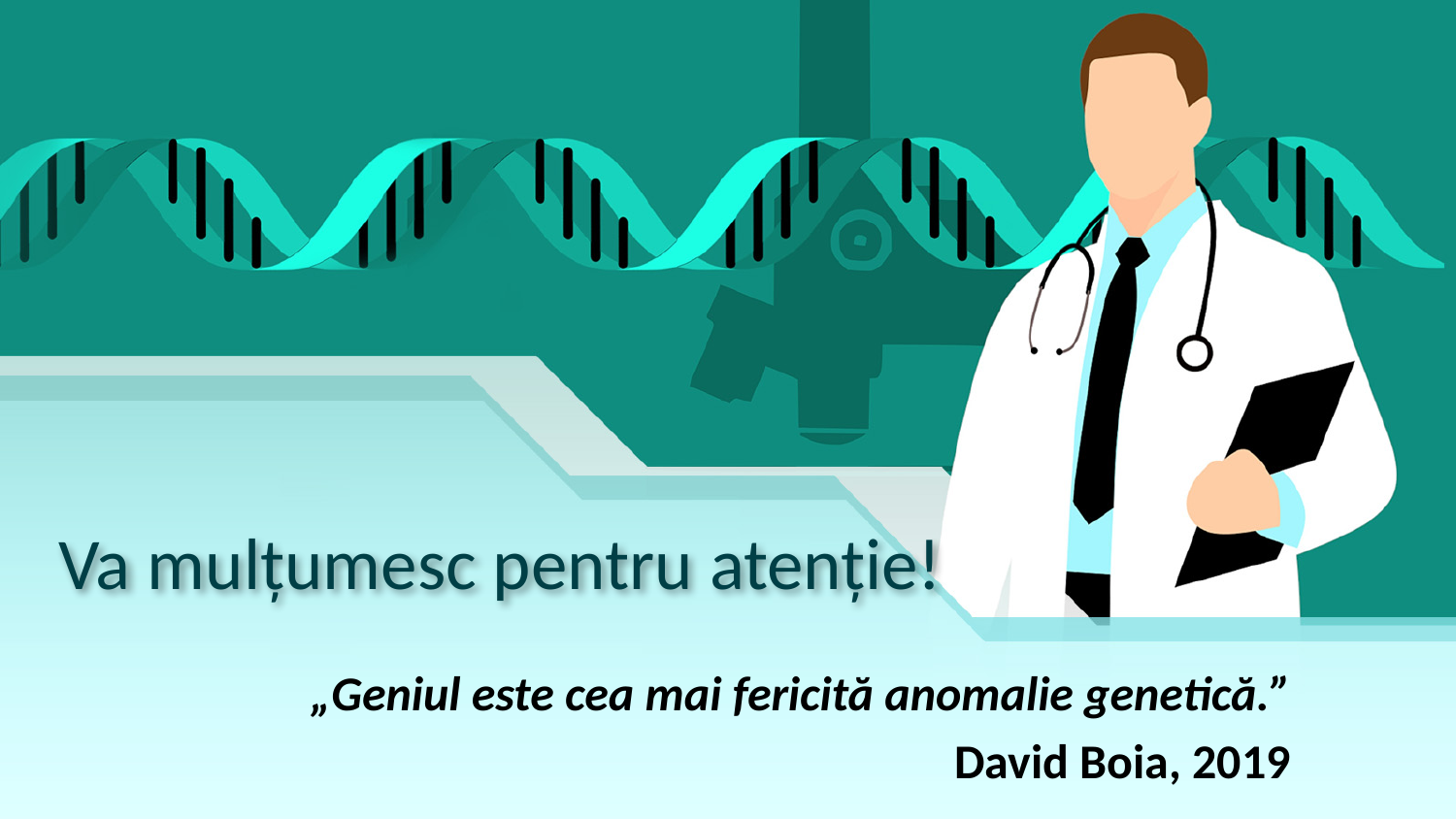

# Va mulțumesc pentru atenție!
„Geniul este cea mai fericită anomalie genetică.”
David Boia, 2019